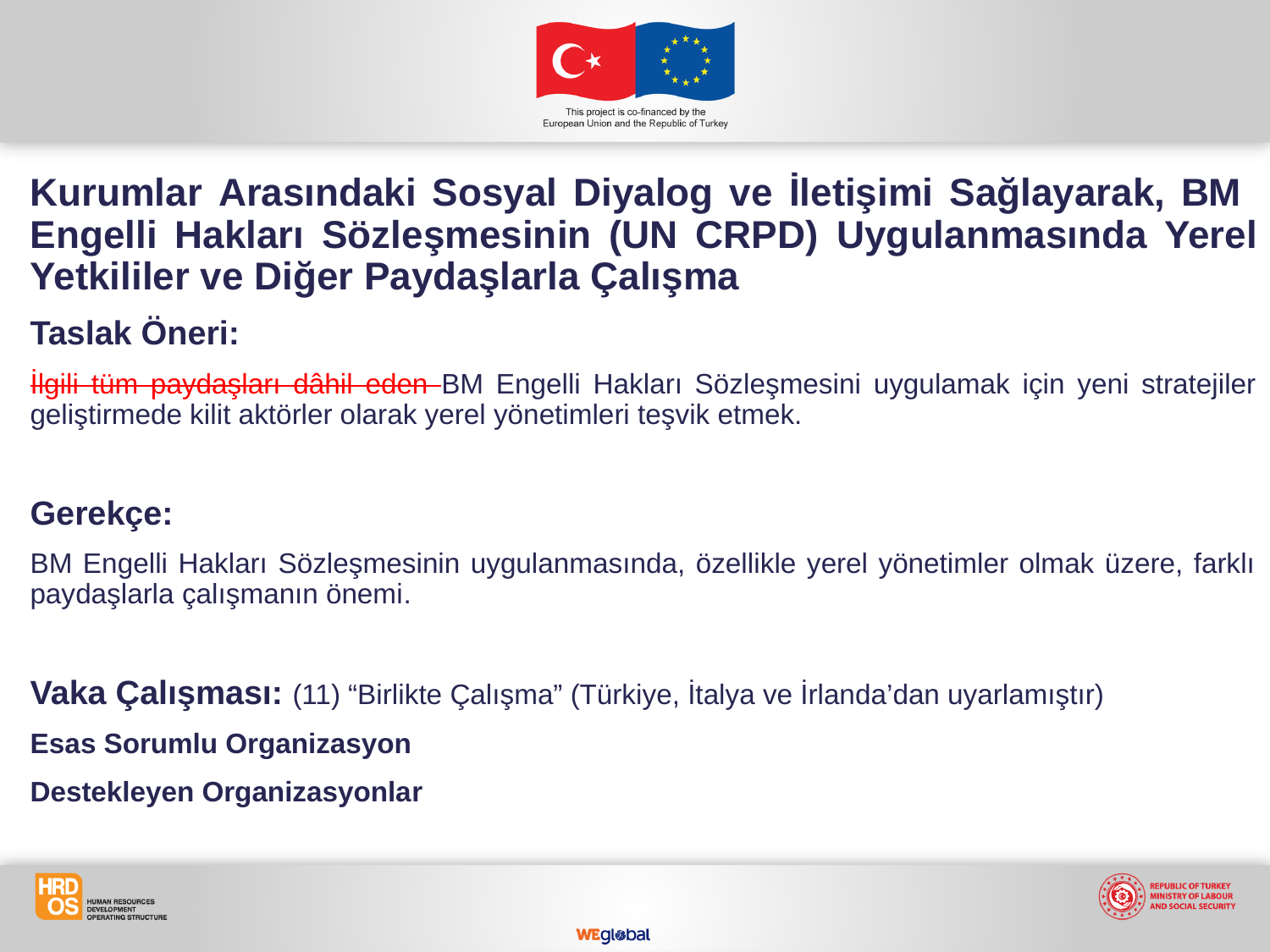

Kurumlar Arasındaki Sosyal Diyalog ve İletişimi Sağlayarak, BM  Engelli Hakları Sözleşmesinin (UN CRPD) Uygulanmasında Yerel Yetkililer ve Diğer Paydaşlarla Çalışma
Taslak Öneri:
İlgili tüm paydaşları dâhil eden BM Engelli Hakları Sözleşmesini uygulamak için yeni stratejiler geliştirmede kilit aktörler olarak yerel yönetimleri teşvik etmek.

Gerekçe:
BM Engelli Hakları Sözleşmesinin uygulanmasında, özellikle yerel yönetimler olmak üzere, farklı paydaşlarla çalışmanın önemi.

Vaka Çalışması: (11) “Birlikte Çalışma” (Türkiye, İtalya ve İrlanda’dan uyarlamıştır)
Esas Sorumlu Organizasyon
Destekleyen Organizasyonlar